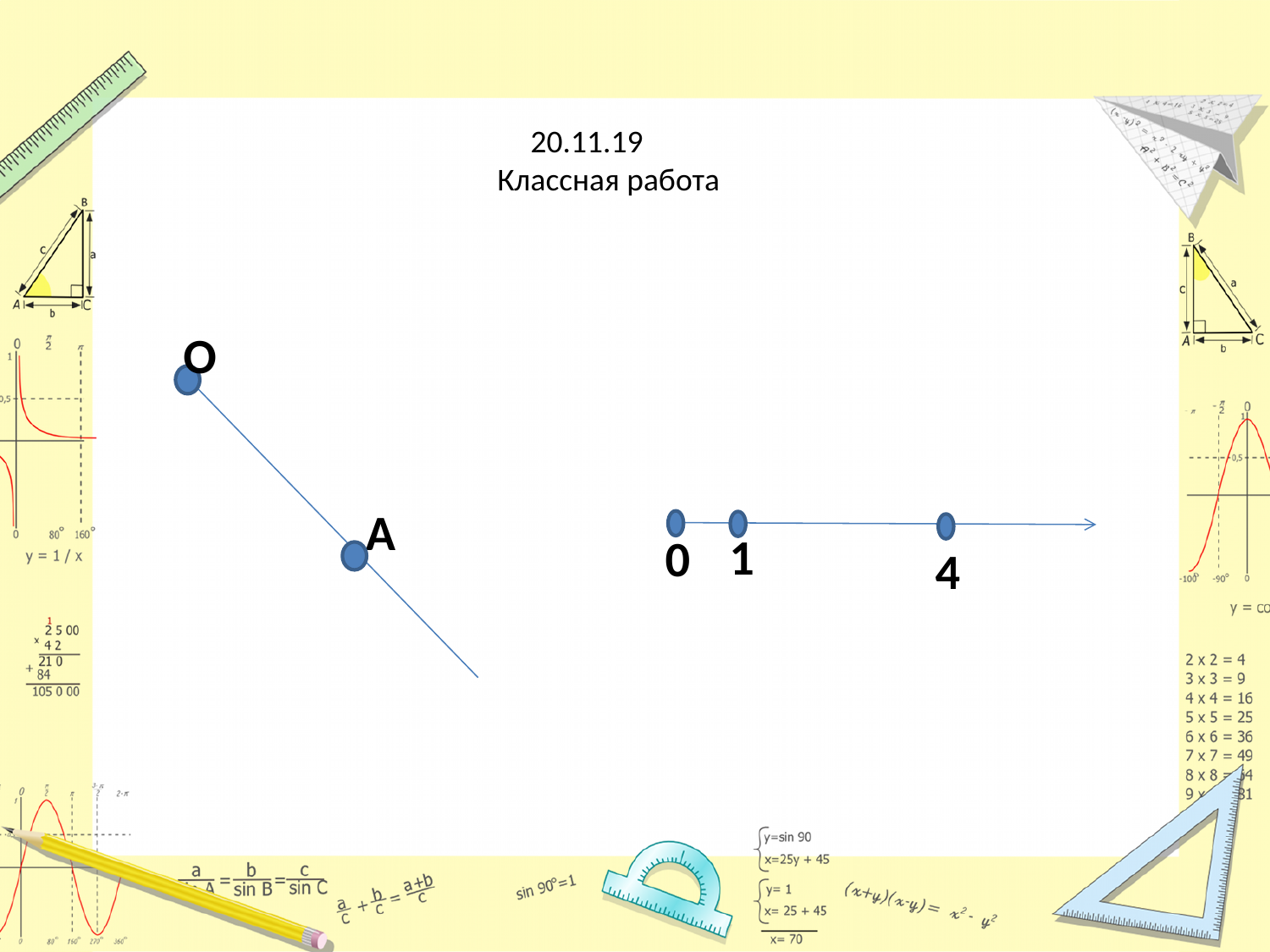

# 20.11.19 Классная работа
О

А

1
0
4